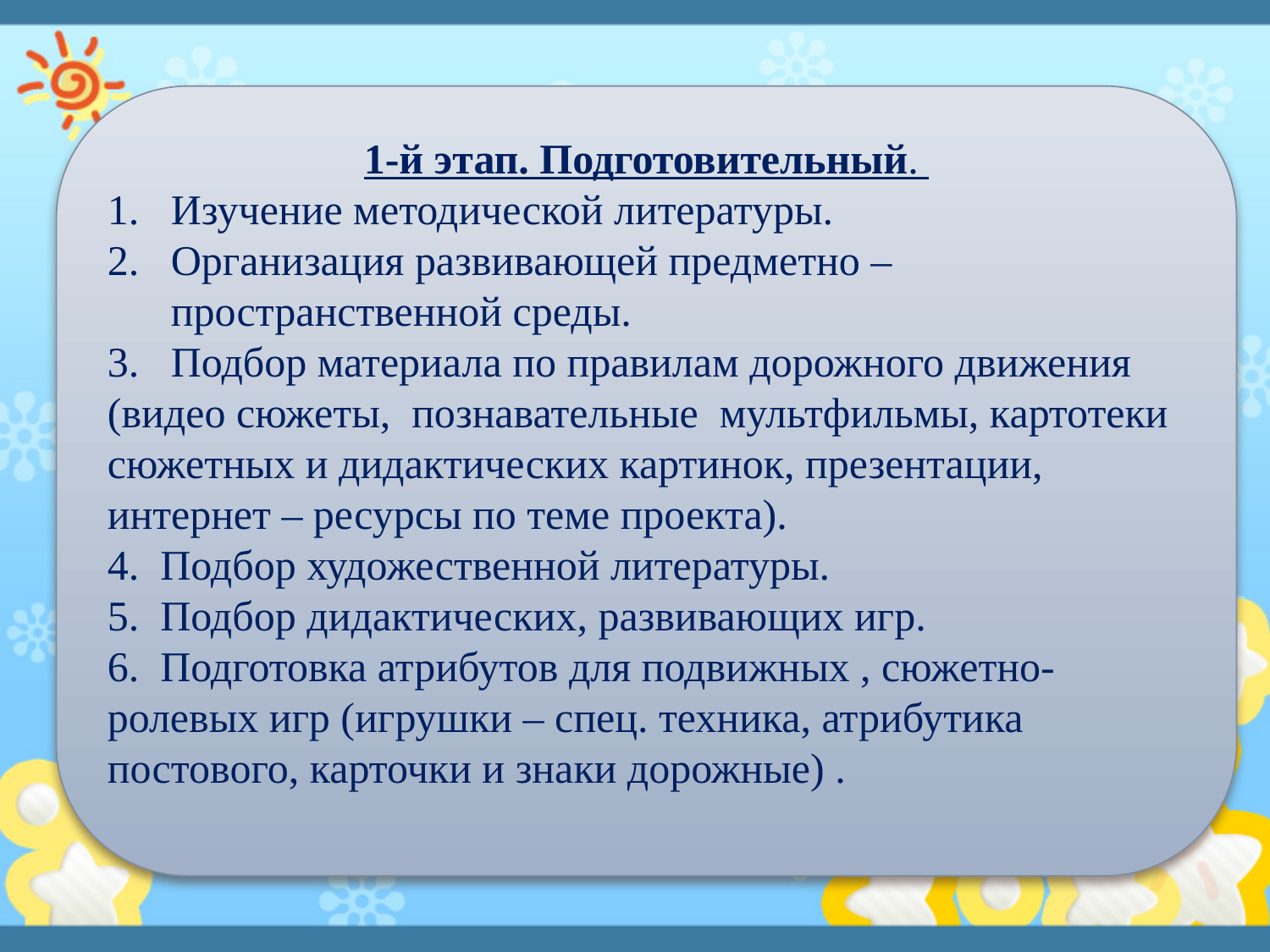

1-й этап. Подготовительный.
Изучение методической литературы.
Организация развивающей предметно – пространственной среды.
3.   Подбор материала по правилам дорожного движения (видео сюжеты,  познавательные  мультфильмы, картотеки сюжетных и дидактических картинок, презентации, интернет – ресурсы по теме проекта).
4.  Подбор художественной литературы.
5.  Подбор дидактических, развивающих игр.
6.  Подготовка атрибутов для подвижных , сюжетно-ролевых игр (игрушки – спец. техника, атрибутика постового, карточки и знаки дорожные) .